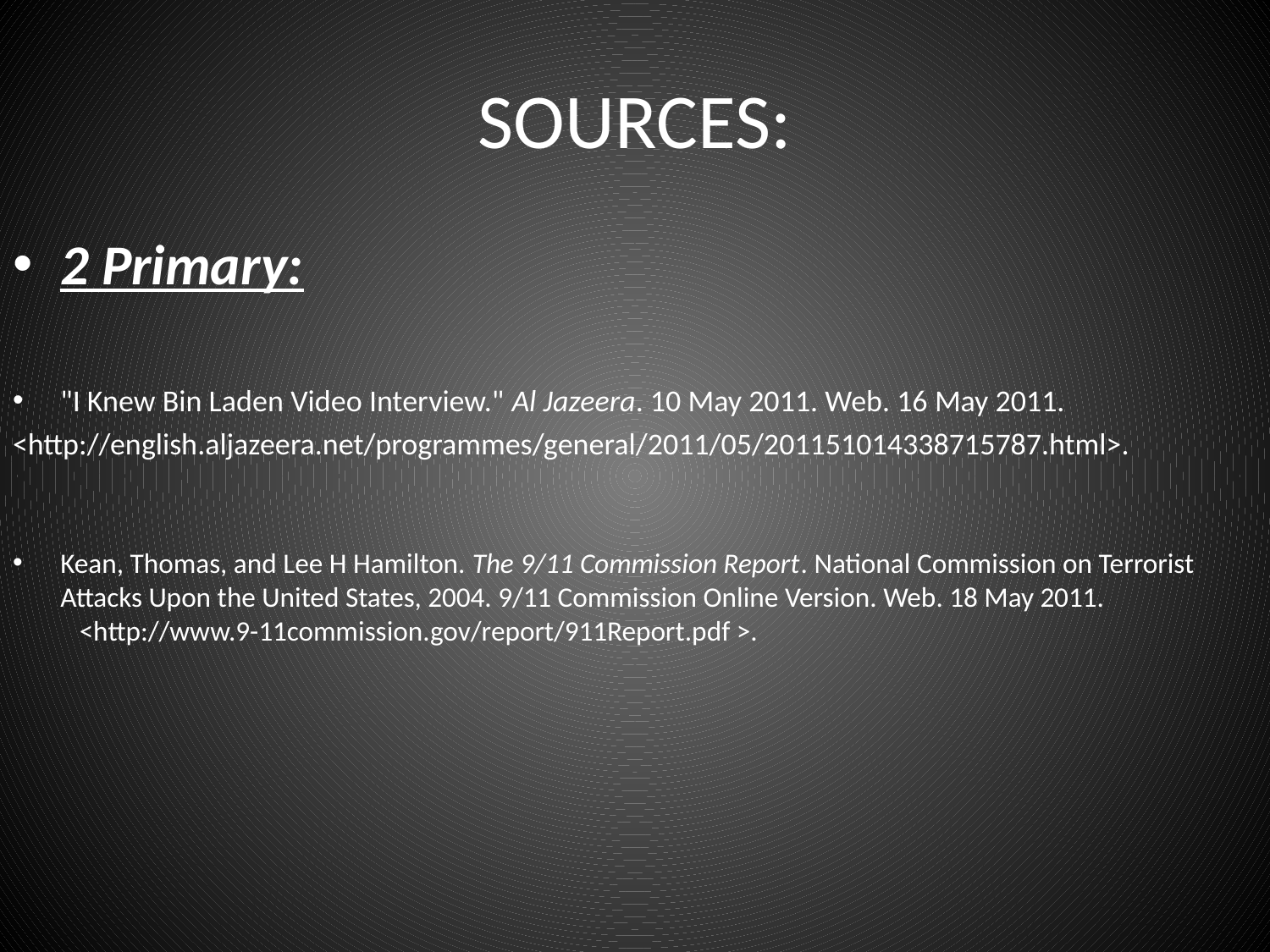

# SOURCES:
2 Primary:

"I Knew Bin Laden Video Interview." Al Jazeera. 10 May 2011. Web. 16 May 2011.
<http://english.aljazeera.net/programmes/general/2011/05/201151014338715787.html>.

Kean, Thomas, and Lee H Hamilton. The 9/11 Commission Report. National Commission on Terrorist Attacks Upon the United States, 2004. 9/11 Commission Online Version. Web. 18 May 2011.                           <http://www.9-11commission.gov/report/911Report.pdf >.